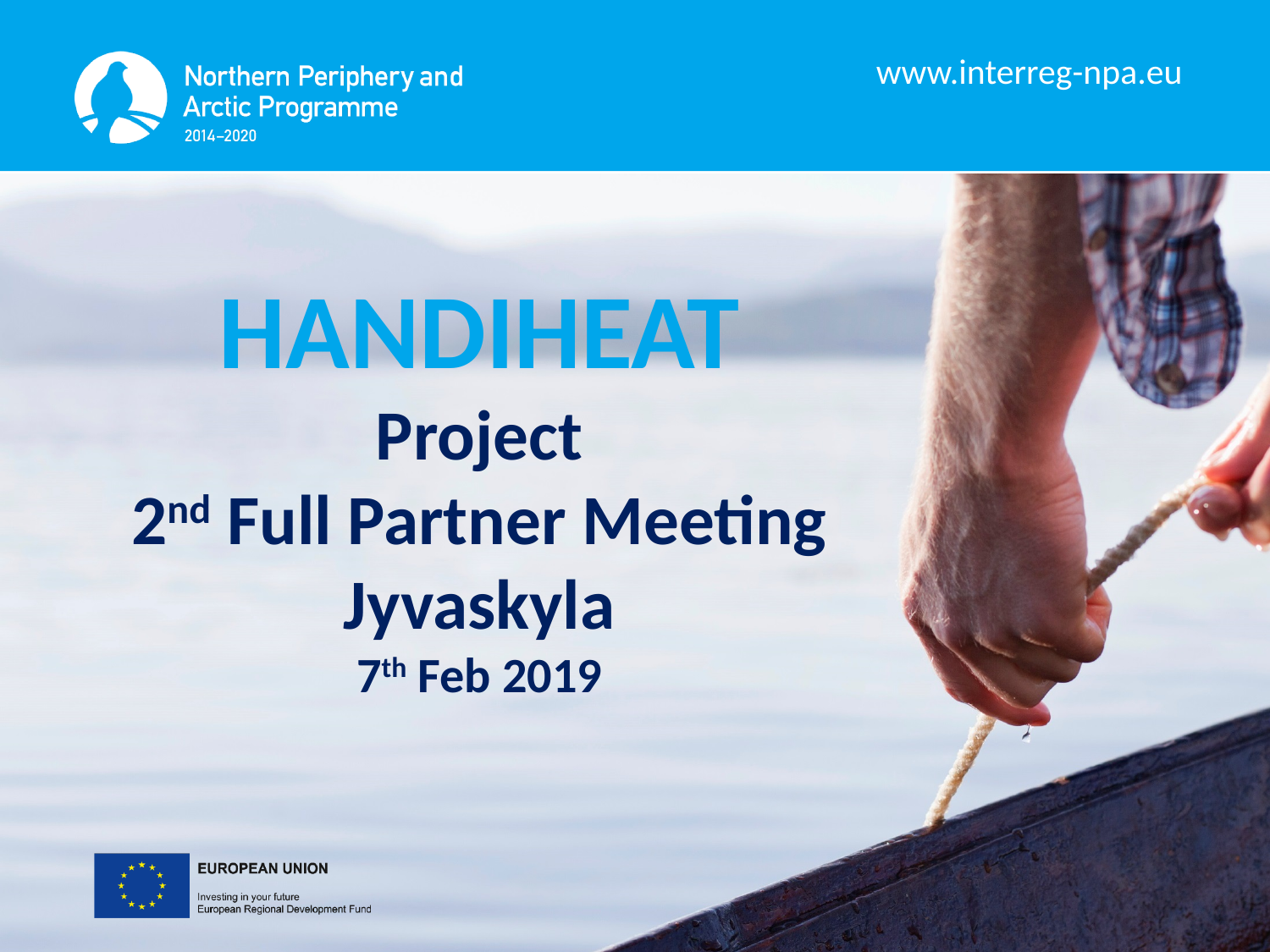

HANDIHEAT
Project
2nd Full Partner Meeting
Jyvaskyla
7th Feb 2019